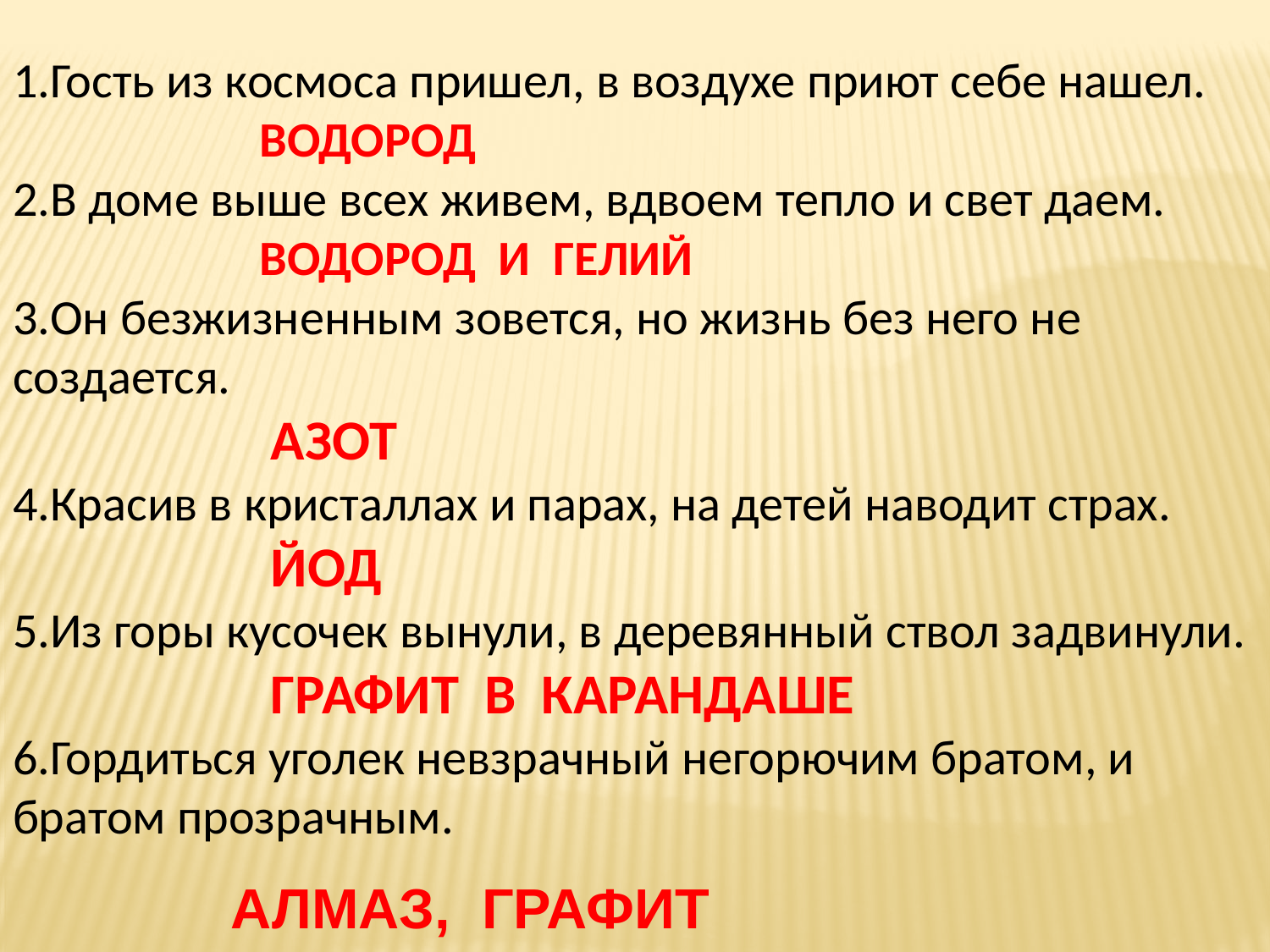

Гость из космоса пришел, в воздухе приют себе нашел.
                      ВОДОРОД
2.В доме выше всех живем, вдвоем тепло и свет даем.
                      ВОДОРОД  И  ГЕЛИЙ
3.Он безжизненным зовется, но жизнь без него не создается.
                       АЗОТ
4.Красив в кристаллах и парах, на детей наводит страх.
                       ЙОД
5.Из горы кусочек вынули, в деревянный ствол задвинули.
                       ГРАФИТ  В  КАРАНДАШЕ
6.Гордиться уголек невзрачный негорючим братом, и братом прозрачным.

АЛМАЗ,  ГРАФИТ